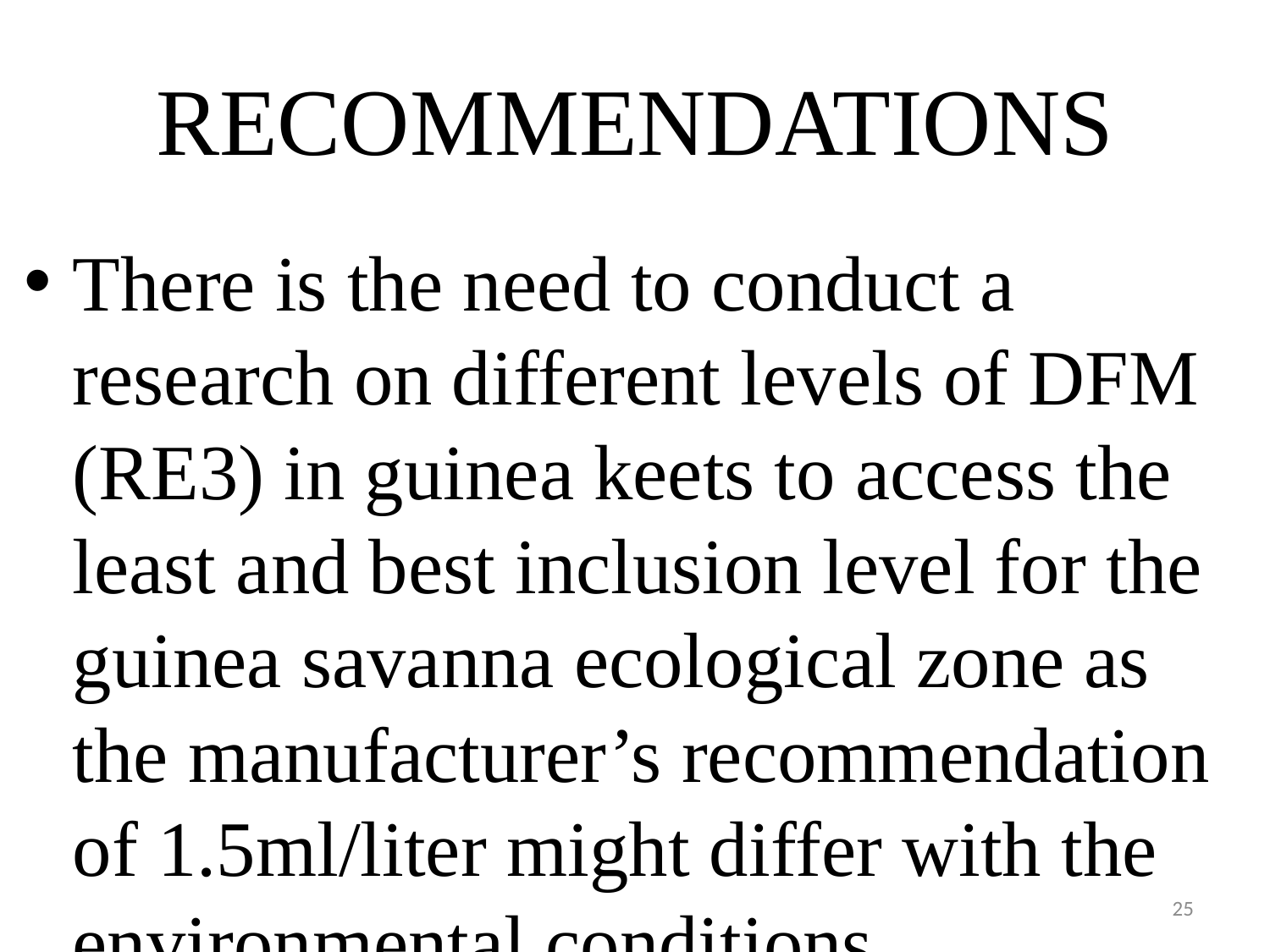

# RECOMMENDATIONS
There is the need to conduct a research on different levels of DFM (RE3) in guinea keets to access the least and best inclusion level for the guinea savanna ecological zone as the manufacturer’s recommendation of 1.5ml/liter might differ with the environmental conditions.

25